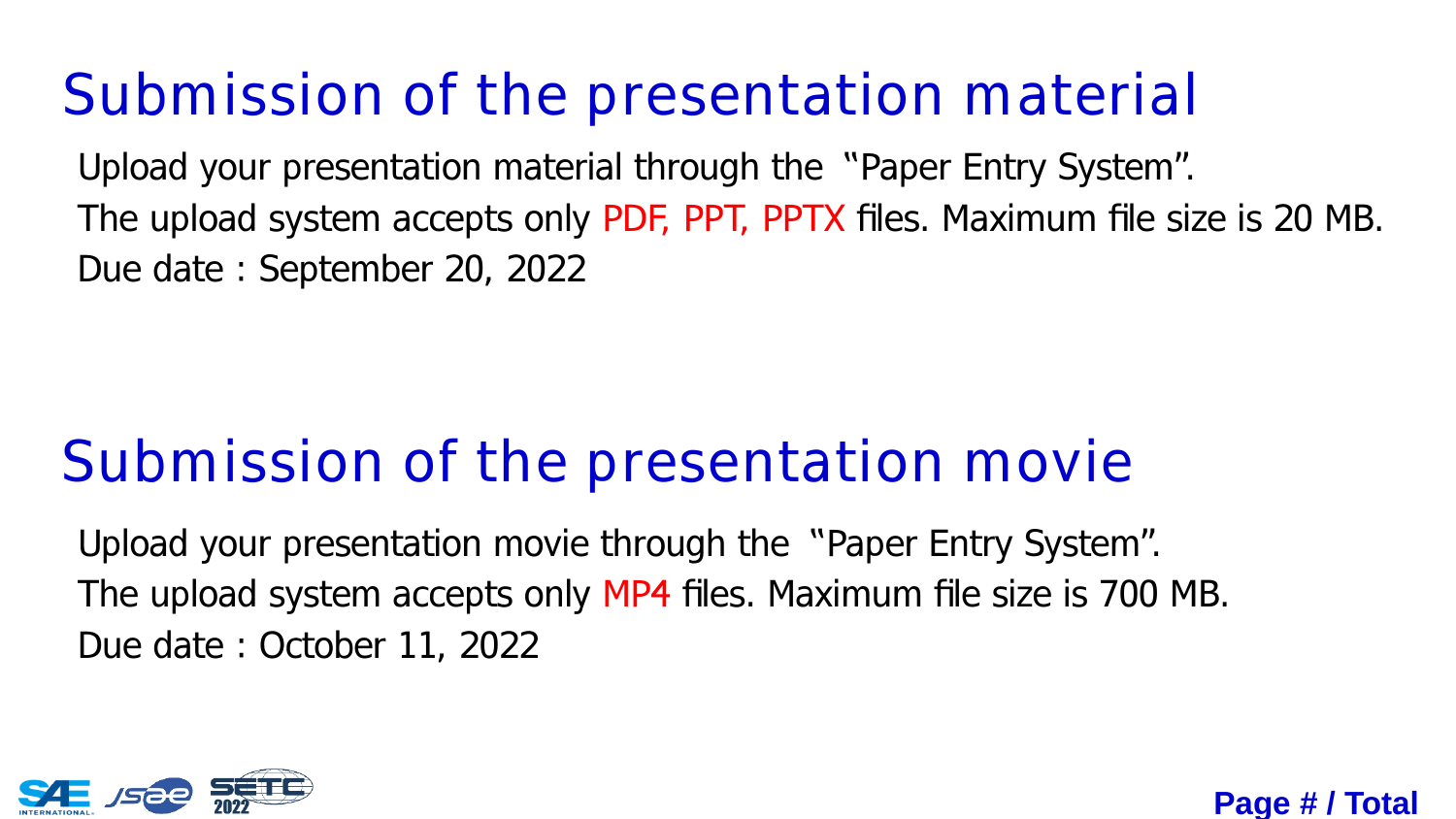

# Submission of the presentation material
Upload your presentation material through the  “Paper Entry System”.
The upload system accepts only PDF, PPT, PPTX files. Maximum file size is 20 MB.
Due date : September 20, 2022
Submission of the presentation movie
Upload your presentation movie through the  “Paper Entry System”.
The upload system accepts only MP4 files. Maximum file size is 700 MB.
Due date : October 11, 2022
Page # / Total